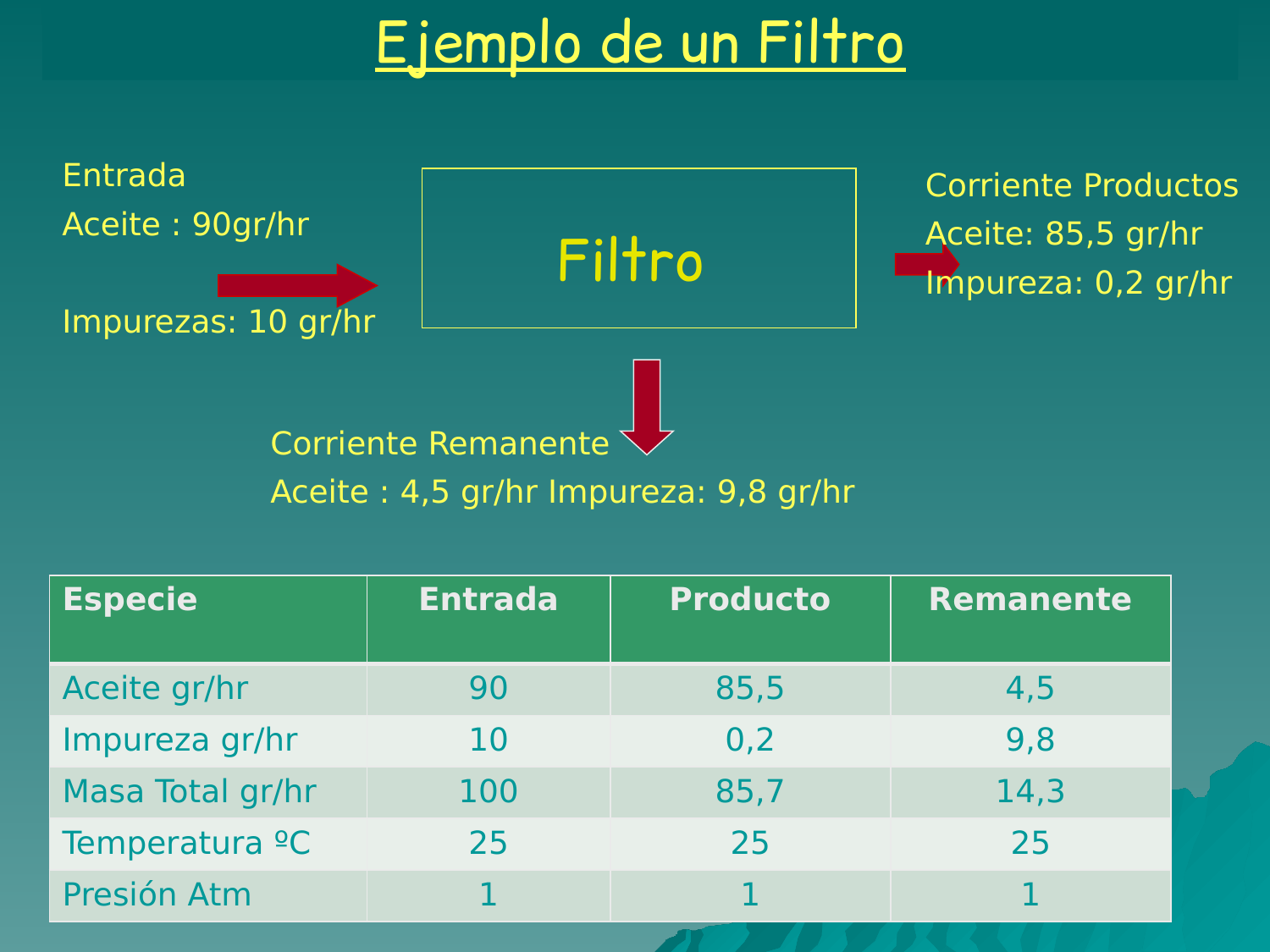

Ejemplo de un Filtro
Entrada
Aceite : 90gr/hr

Impurezas: 10 gr/hr
Corriente Productos
Aceite: 85,5 gr/hr
Impureza: 0,2 gr/hr

Filtro

Corriente Remanente
Aceite : 4,5 gr/hr Impureza: 9,8 gr/hr
| Especie | Entrada | Producto | Remanente |
| --- | --- | --- | --- |
| Aceite gr/hr | 90 | 85,5 | 4,5 |
| Impureza gr/hr | 10 | 0,2 | 9,8 |
| Masa Total gr/hr | 100 | 85,7 | 14,3 |
| Temperatura ºC | 25 | 25 | 25 |
| Presión Atm | 1 | 1 | 1 |